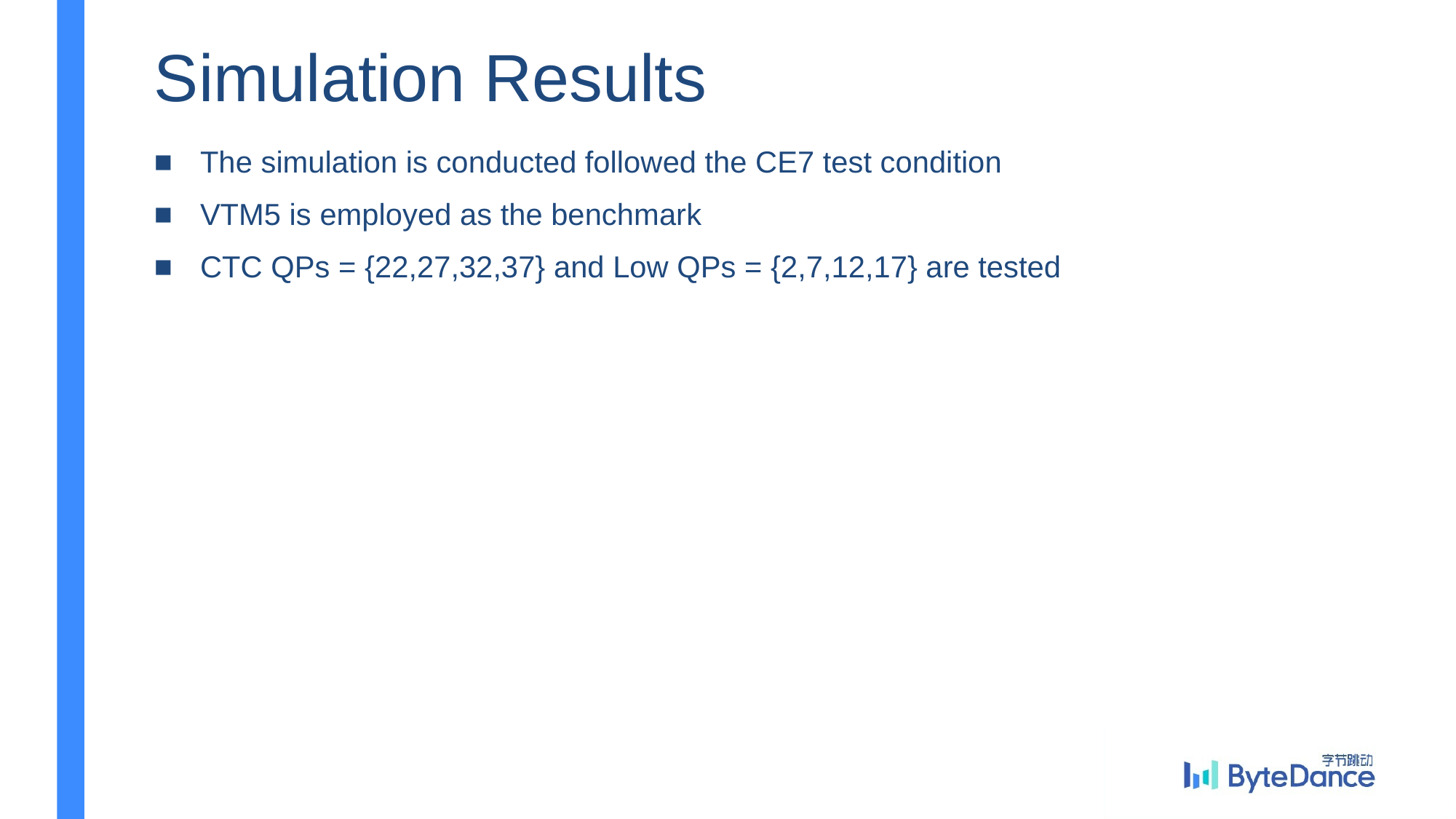

# Simulation Results
The simulation is conducted followed the CE7 test condition
VTM5 is employed as the benchmark
CTC QPs = {22,27,32,37} and Low QPs = {2,7,12,17} are tested